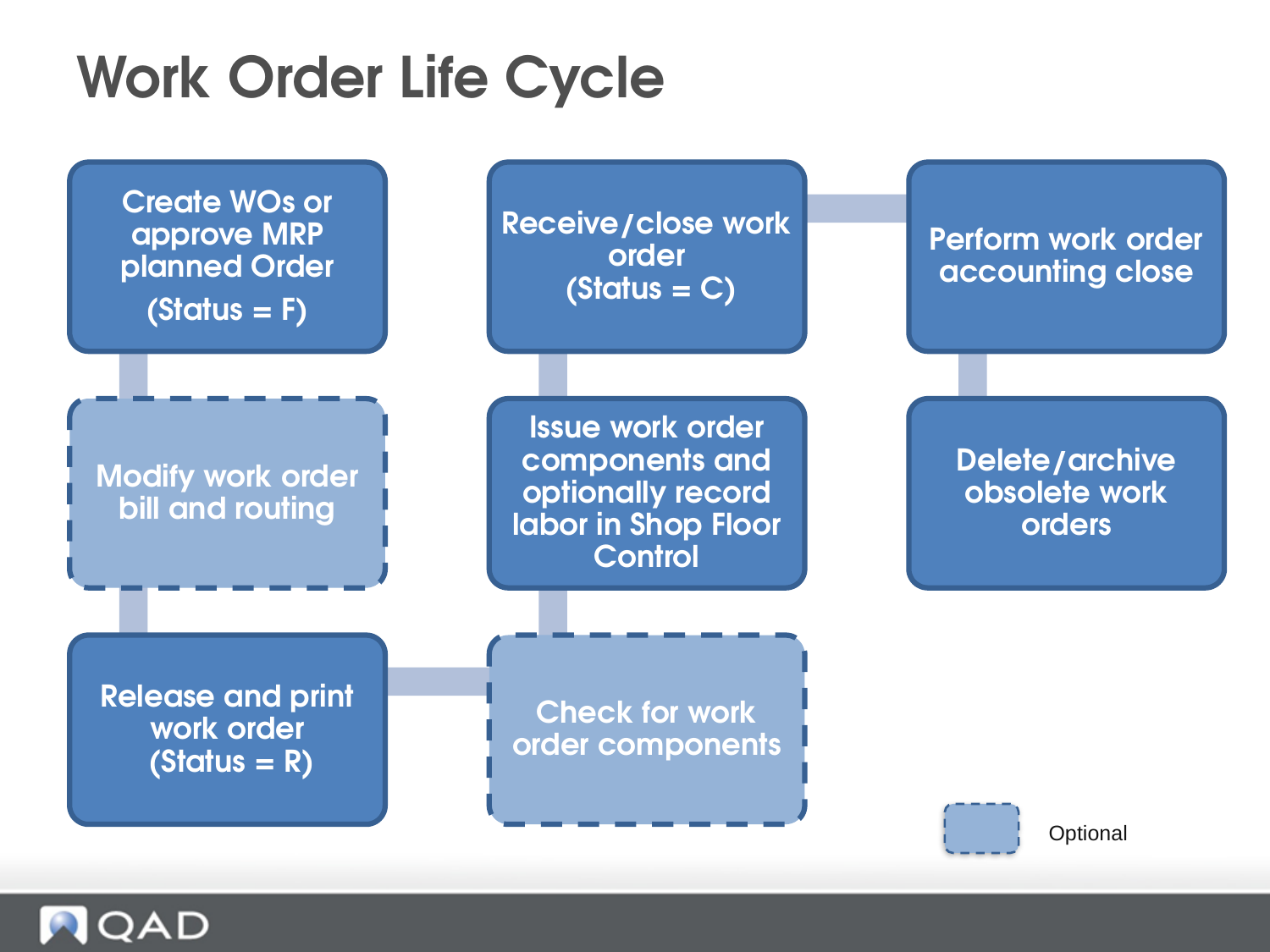

# Work Order Life Cycle
Create WOs or approve MRP planned Order
(Status = F)
Modify work order bill and routing
Release and print work order
 (Status = R)
Check for work order components
Issue work order components and optionally record labor in Shop Floor Control
Receive/close work order
 (Status = C)
Perform work order accounting close
Delete/archive obsolete work orders

Optional